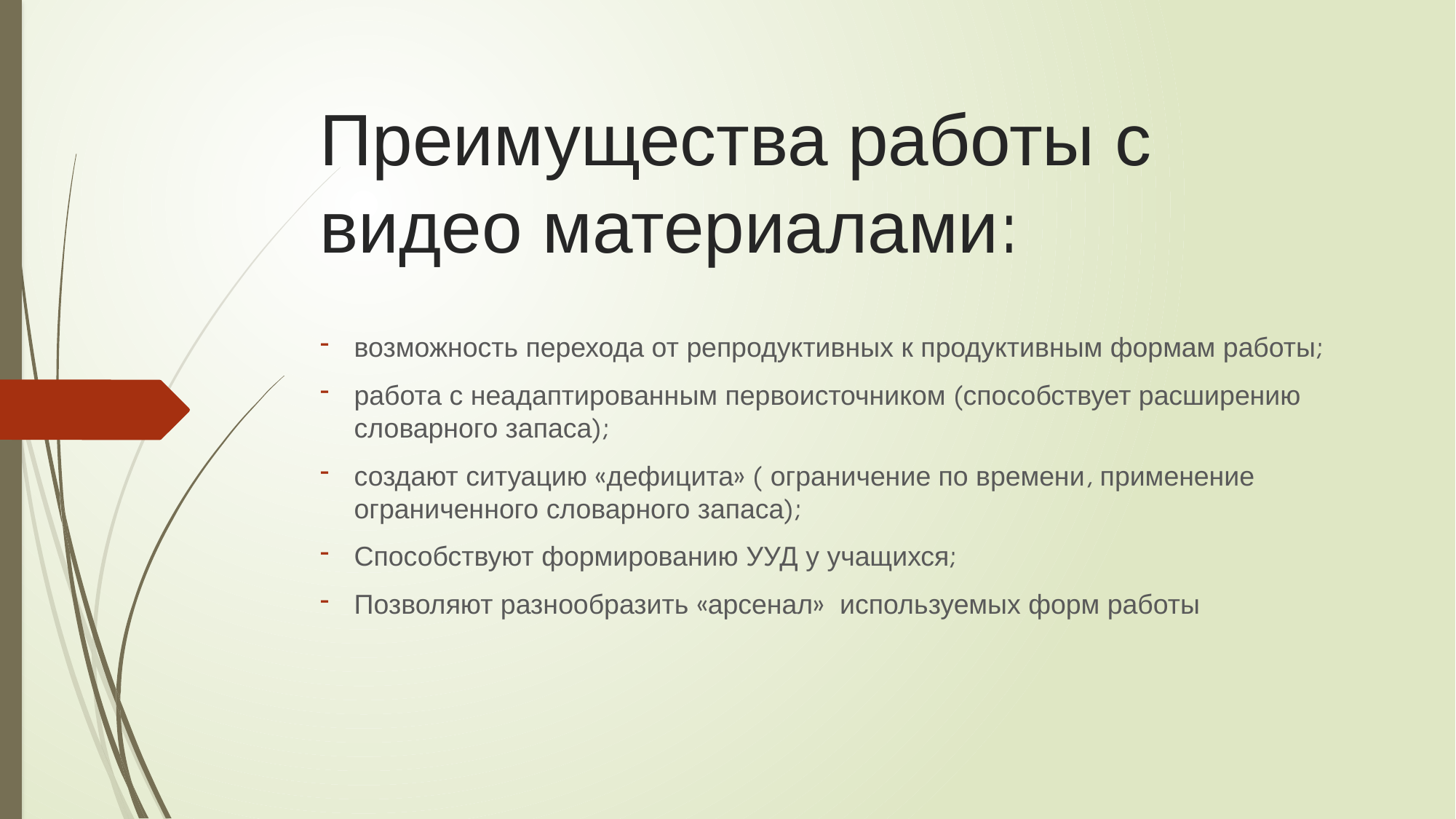

# Преимущества работы с видео материалами:
возможность перехода от репродуктивных к продуктивным формам работы;
работа с неадаптированным первоисточником (способствует расширению словарного запаса);
создают ситуацию «дефицита» ( ограничение по времени, применение ограниченного словарного запаса);
Способствуют формированию УУД у учащихся;
Позволяют разнообразить «арсенал»  используемых форм работы